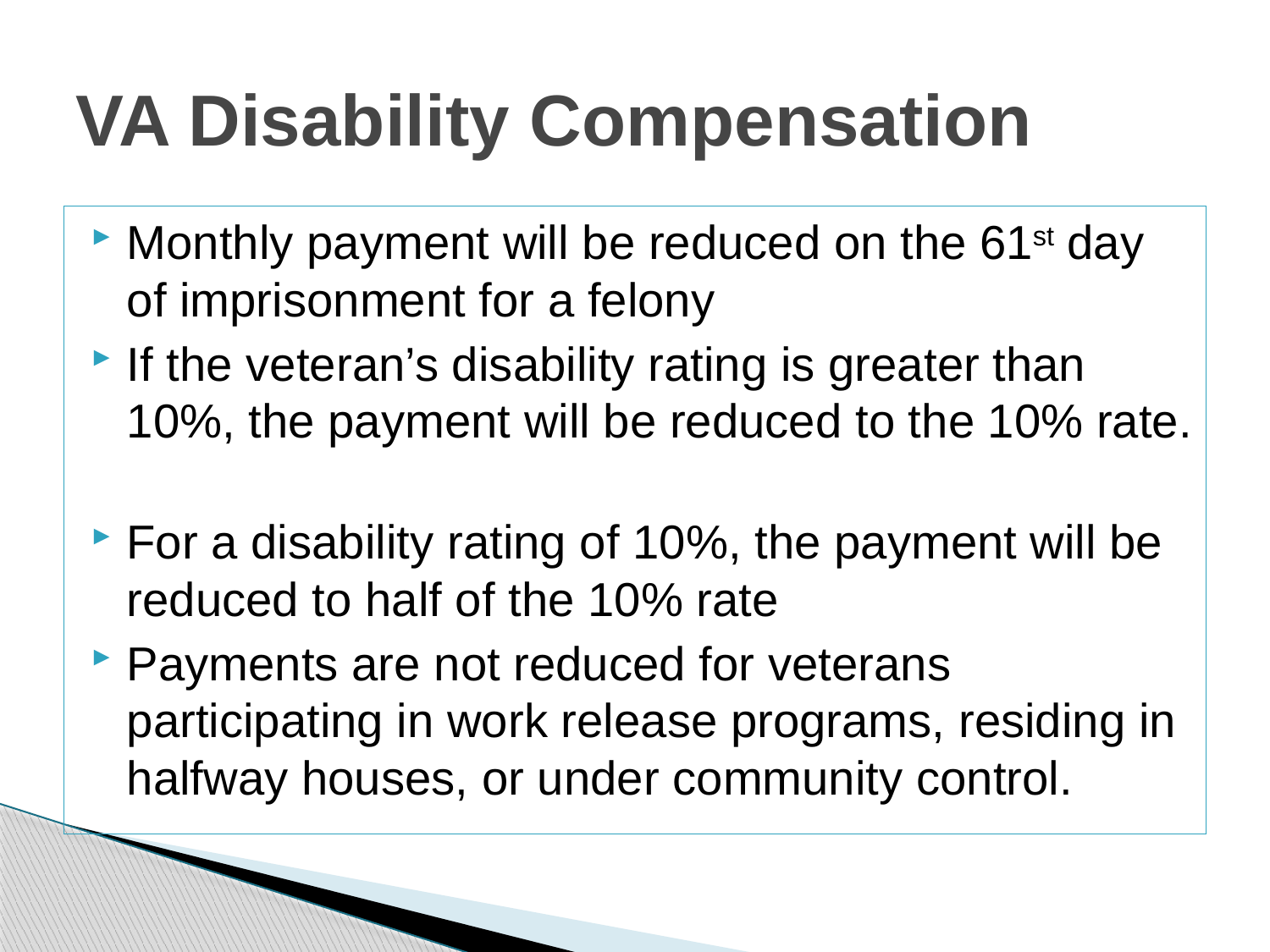

# VA Disability Compensation
Monthly payment will be reduced on the 61st day of imprisonment for a felony
If the veteran’s disability rating is greater than 10%, the payment will be reduced to the 10% rate.
For a disability rating of 10%, the payment will be reduced to half of the 10% rate
Payments are not reduced for veterans participating in work release programs, residing in halfway houses, or under community control.